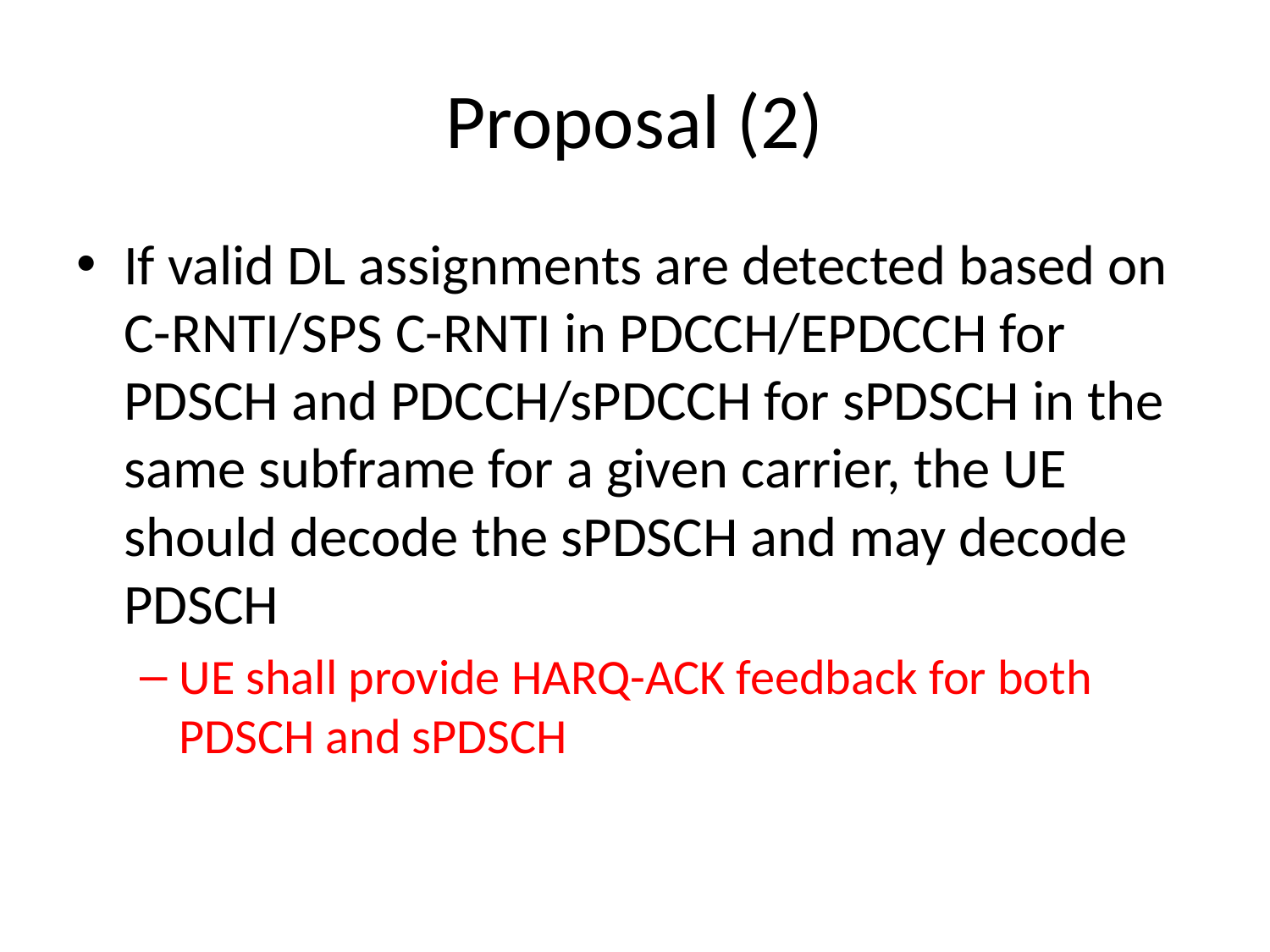

# Proposal (2)
If valid DL assignments are detected based on C-RNTI/SPS C-RNTI in PDCCH/EPDCCH for PDSCH and PDCCH/sPDCCH for sPDSCH in the same subframe for a given carrier, the UE should decode the sPDSCH and may decode PDSCH
UE shall provide HARQ-ACK feedback for both PDSCH and sPDSCH